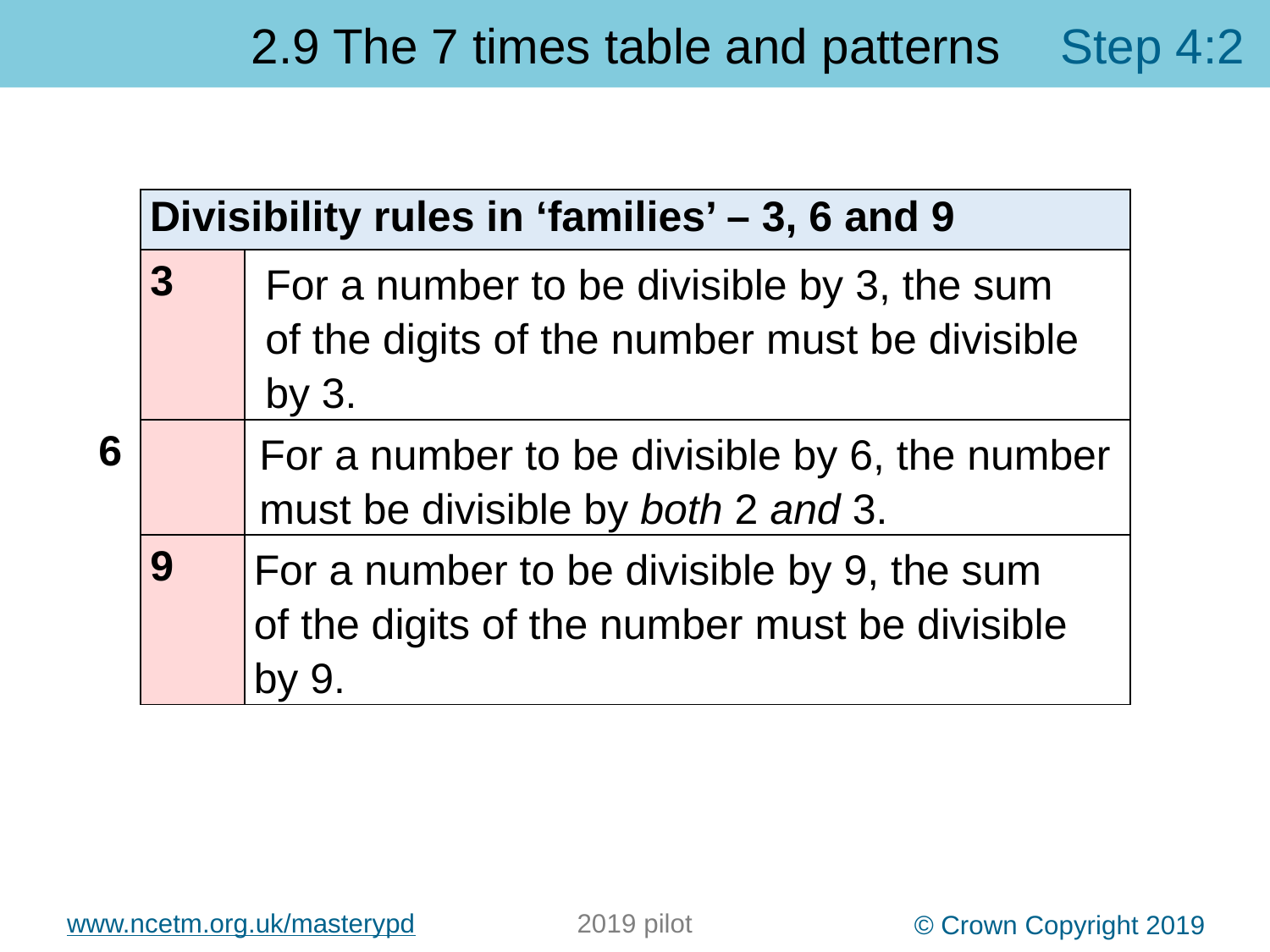

2.9 The 7 times table and patterns	Step 4:2
| Divisibility rules in ‘families’ – 3, 6 and 9 |  |
| --- | --- |
|  |  |
|  |  |
|  |  |
3
For a number to be divisible by 3, the sum
of the digits of the number must be divisible
by 3.
6
For a number to be divisible by 6, the number
must be divisible by both 2 and 3.
9
For a number to be divisible by 9, the sum of the digits of the number must be divisible by 9.